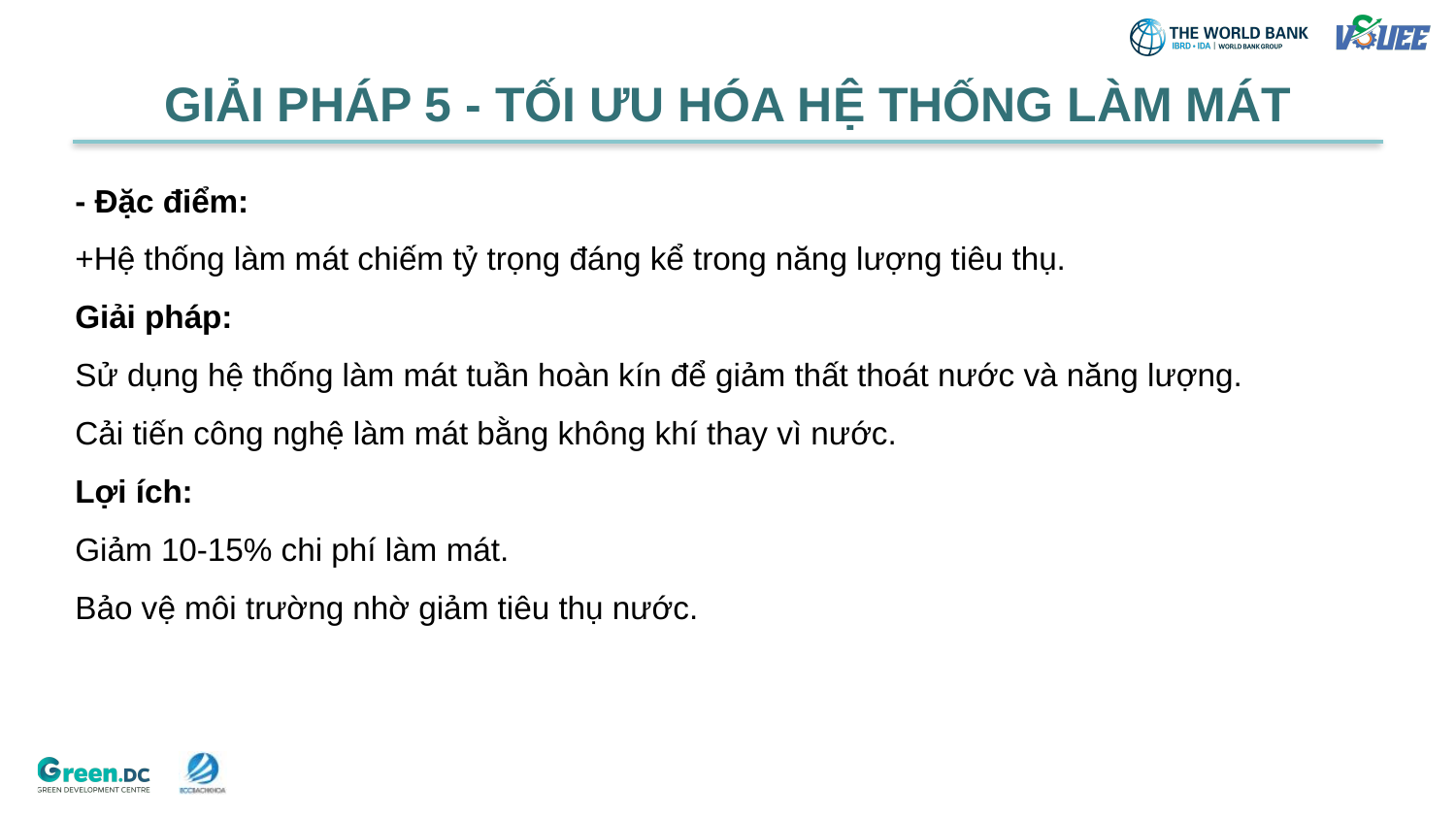

# GIẢI PHÁP 5 - TỐI ƯU HÓA HỆ THỐNG LÀM MÁT
- Đặc điểm:
+Hệ thống làm mát chiếm tỷ trọng đáng kể trong năng lượng tiêu thụ.
Giải pháp:
Sử dụng hệ thống làm mát tuần hoàn kín để giảm thất thoát nước và năng lượng.
Cải tiến công nghệ làm mát bằng không khí thay vì nước.
Lợi ích:
Giảm 10-15% chi phí làm mát.
Bảo vệ môi trường nhờ giảm tiêu thụ nước.